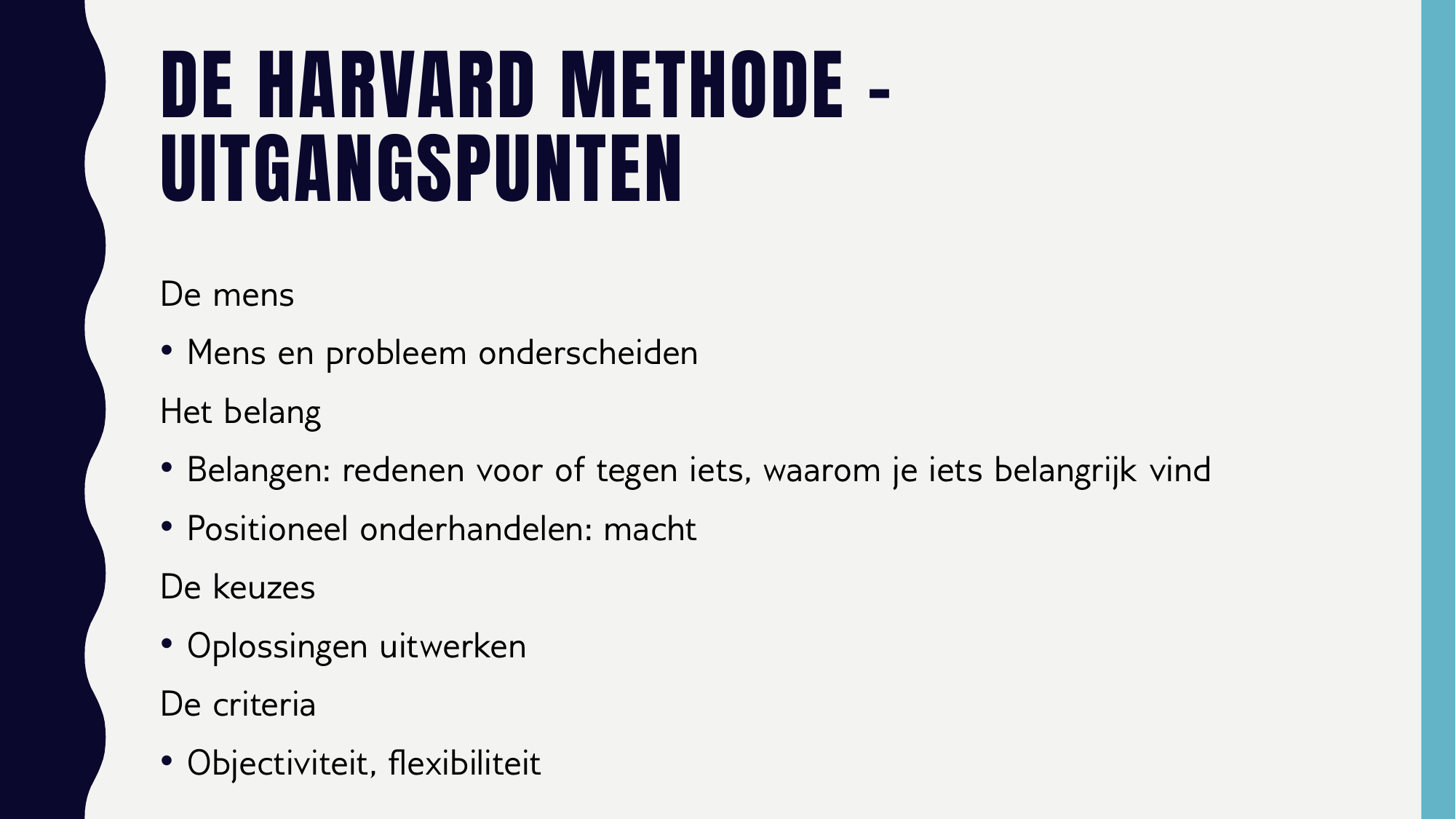

# De harvard methode - uitgangspunten
De mens
Mens en probleem onderscheiden
Het belang
Belangen: redenen voor of tegen iets, waarom je iets belangrijk vind
Positioneel onderhandelen: macht
De keuzes
Oplossingen uitwerken
De criteria
Objectiviteit, flexibiliteit